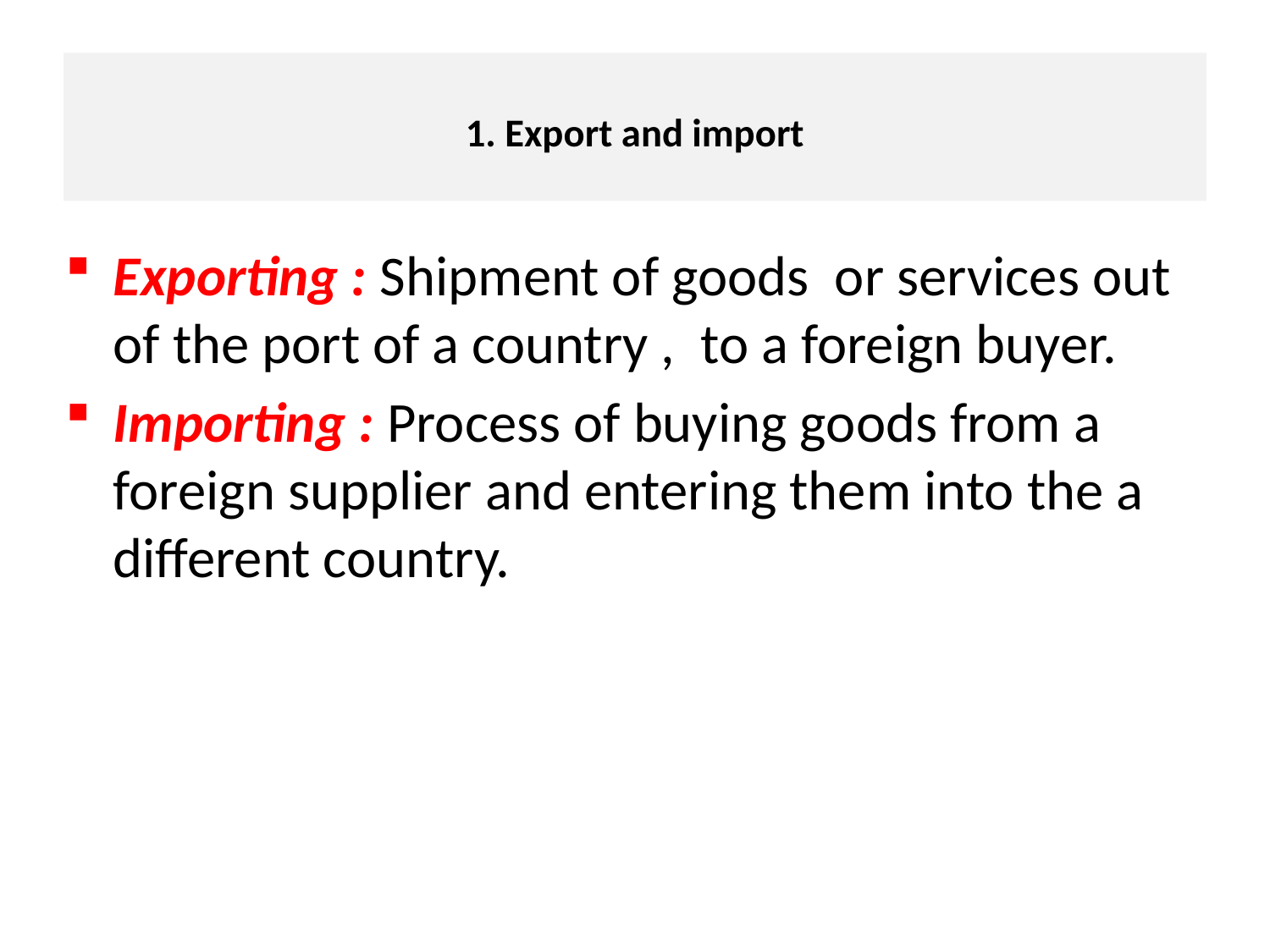

# 1. Export and import
Exporting : Shipment of goods  or services out of the port of a country ,  to a foreign buyer.
Importing : Process of buying goods from a foreign supplier and entering them into the a different country.